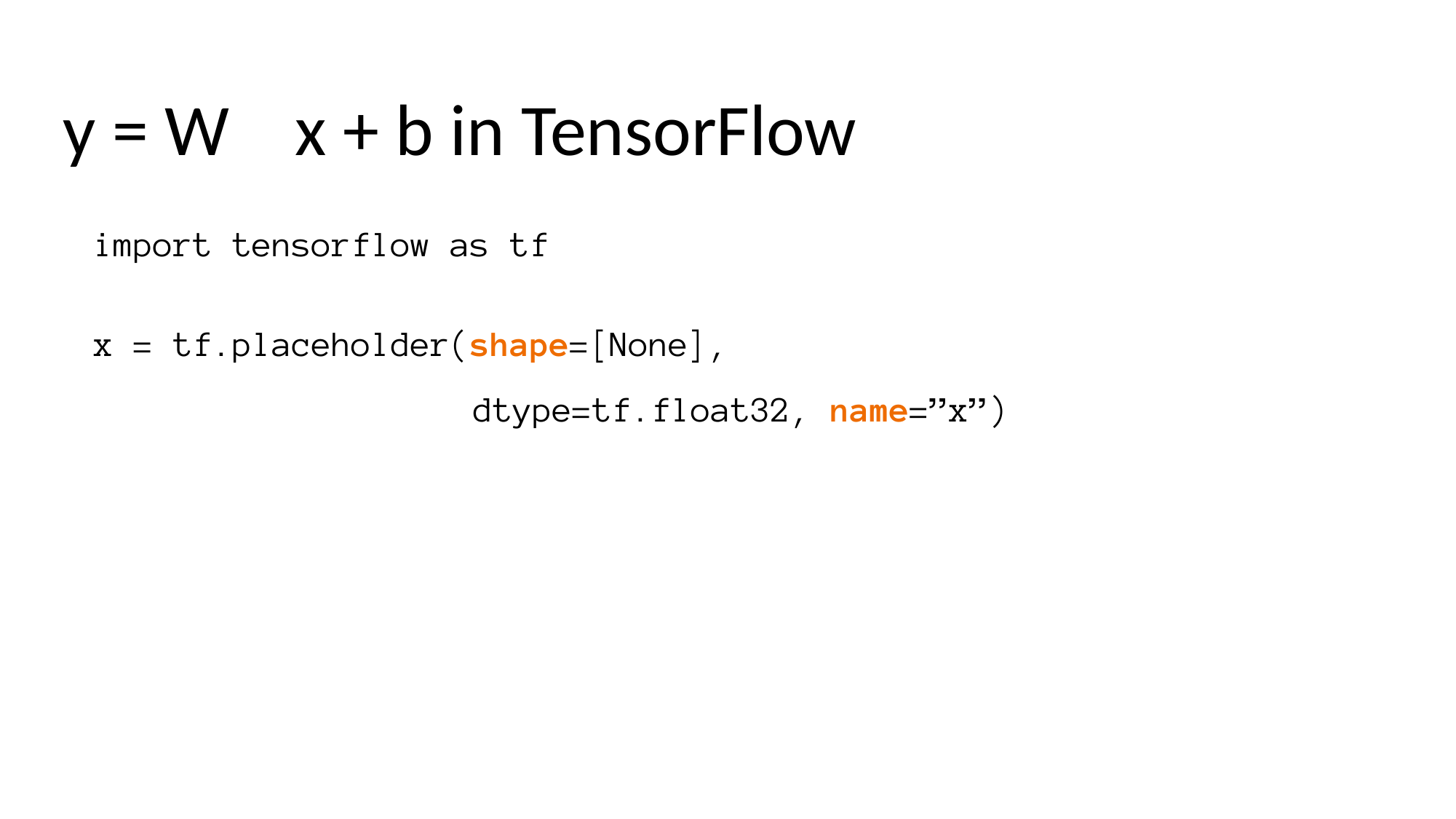

# y = W    x + b in TensorFlow
import tensorflow as tf

x = tf.placeholder(shape=[None],
dtype=tf.float32, name=”x”)